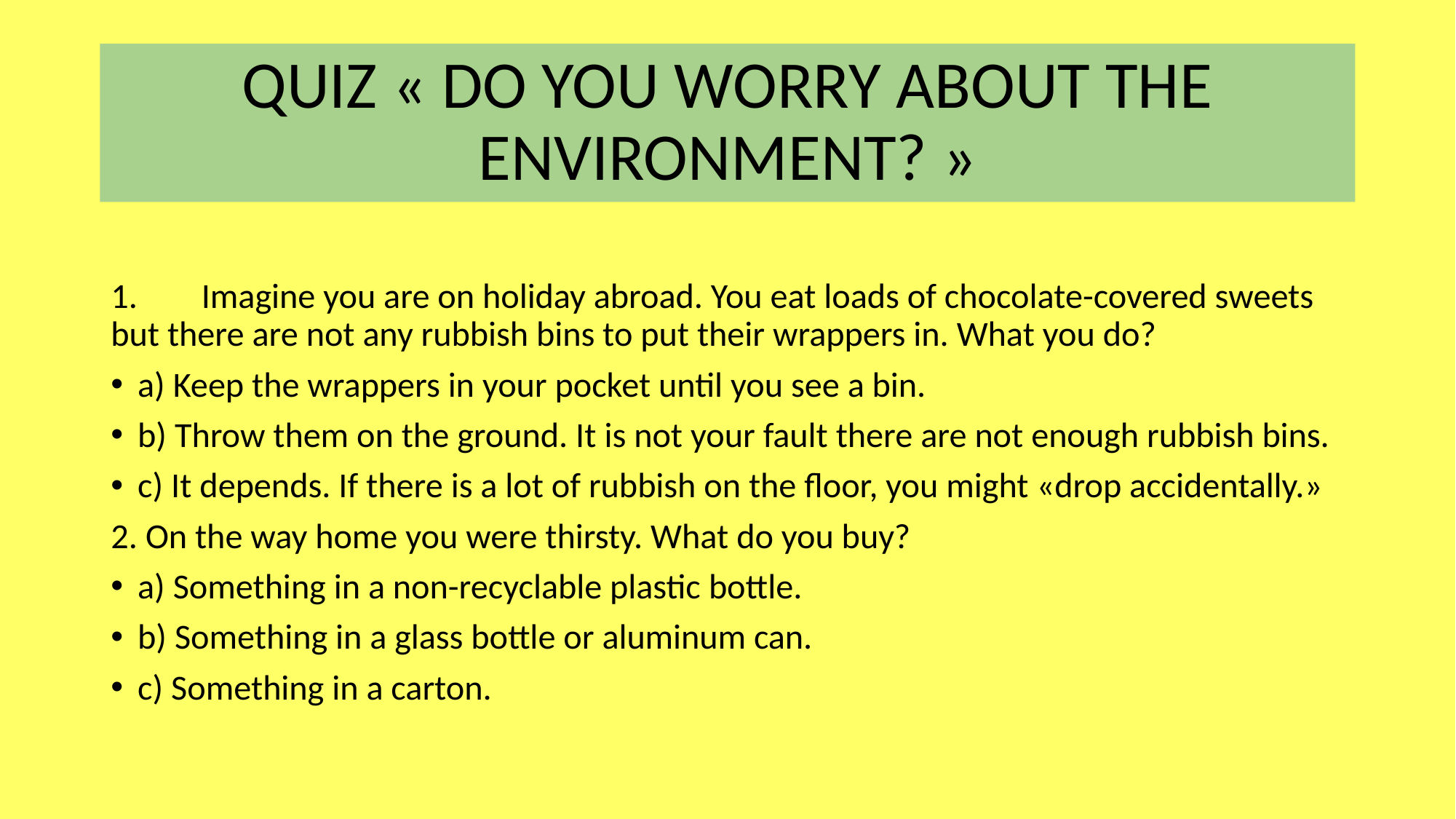

# QUIZ « DO YOU WORRY ABOUT THE ENVIRONMENT? »

1.	Imagine you are on holiday abroad. You eat loads of chocolate-covered sweets but there are not any rubbish bins to put their wrappers in. What you do?
a) Keep the wrappers in your pocket until you see a bin.
b) Throw them on the ground. It is not your fault there are not enough rubbish bins.
c) It depends. If there is a lot of rubbish on the floor, you might «drop accidentally.»
2. On the way home you were thirsty. What do you buy?
a) Something in a non-recyclable plastic bottle.
b) Something in a glass bottle or aluminum can.
c) Something in a carton.